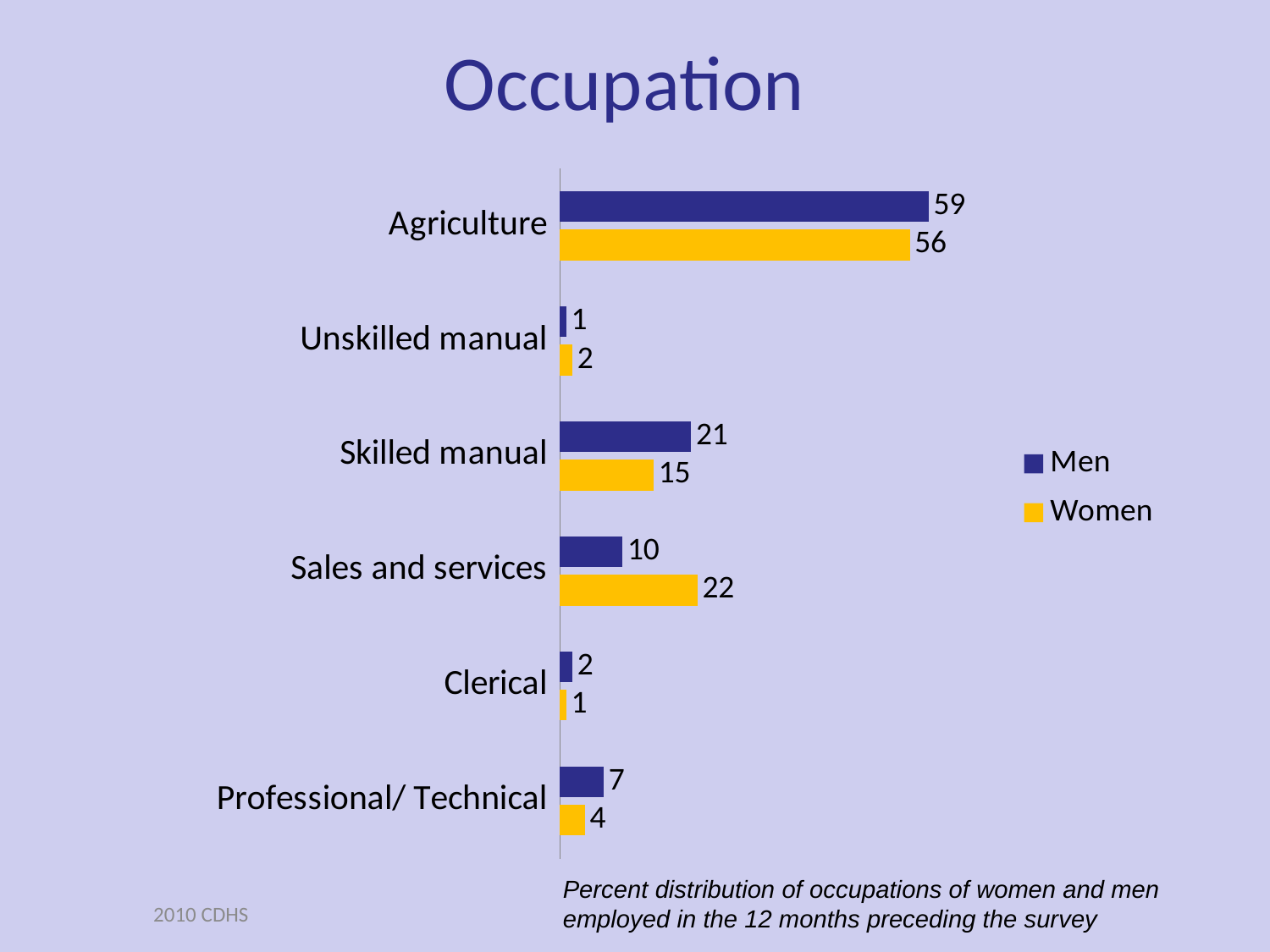

# Occupation

### Chart

| Category | Women | Men |
|---|---|---|
| Professional/ Technical | 4.0 | 7.0 |
| Clerical | 1.0 | 2.0 |
| Sales and services | 22.0 | 10.0 |
| Skilled manual | 15.0 | 21.0 |
| Unskilled manual | 2.0 | 1.0 |
| Agriculture | 56.0 | 59.0 |
Percent distribution of occupations of women and men employed in the 12 months preceding the survey
2010 CDHS